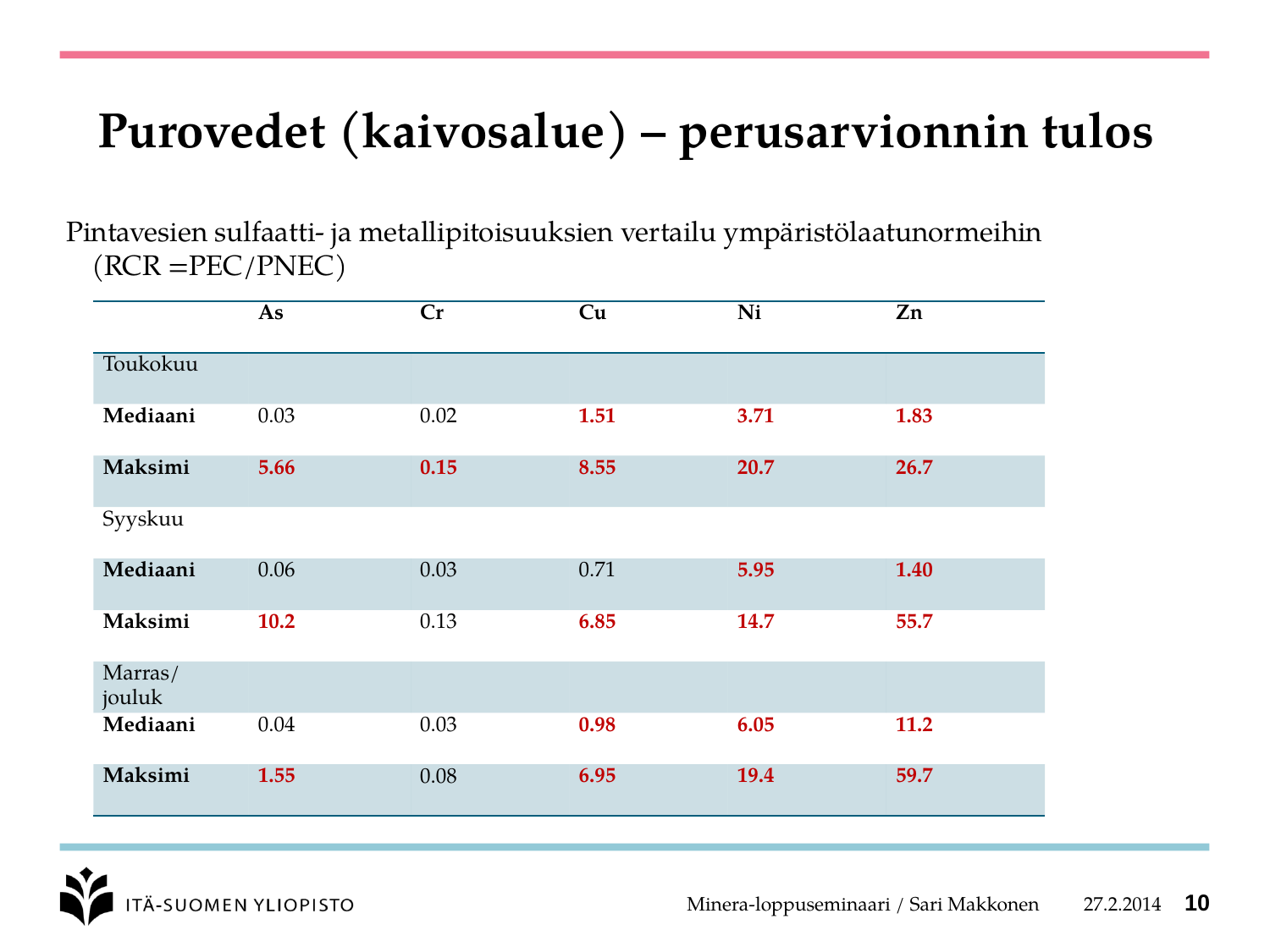

# Purovedet (kaivosalue) – perusarvionnin tulos
Pintavesien sulfaatti- ja metallipitoisuuksien vertailu ympäristölaatunormeihin (RCR =PEC/PNEC)
|  | As | Cr | Cu | Ni | Zn |
| --- | --- | --- | --- | --- | --- |
| Toukokuu |  |  |  |  |  |
| Mediaani | 0.03 | 0.02 | 1.51 | 3.71 | 1.83 |
| Maksimi | 5.66 | 0.15 | 8.55 | 20.7 | 26.7 |
| Syyskuu |  |  |  |  |  |
| Mediaani | 0.06 | 0.03 | 0.71 | 5.95 | 1.40 |
| Maksimi | 10.2 | 0.13 | 6.85 | 14.7 | 55.7 |
| Marras/jouluk |  |  |  |  |  |
| Mediaani | 0.04 | 0.03 | 0.98 | 6.05 | 11.2 |
| Maksimi | 1.55 | 0.08 | 6.95 | 19.4 | 59.7 |
Minera-loppuseminaari / Sari Makkonen
27.2.2014
10